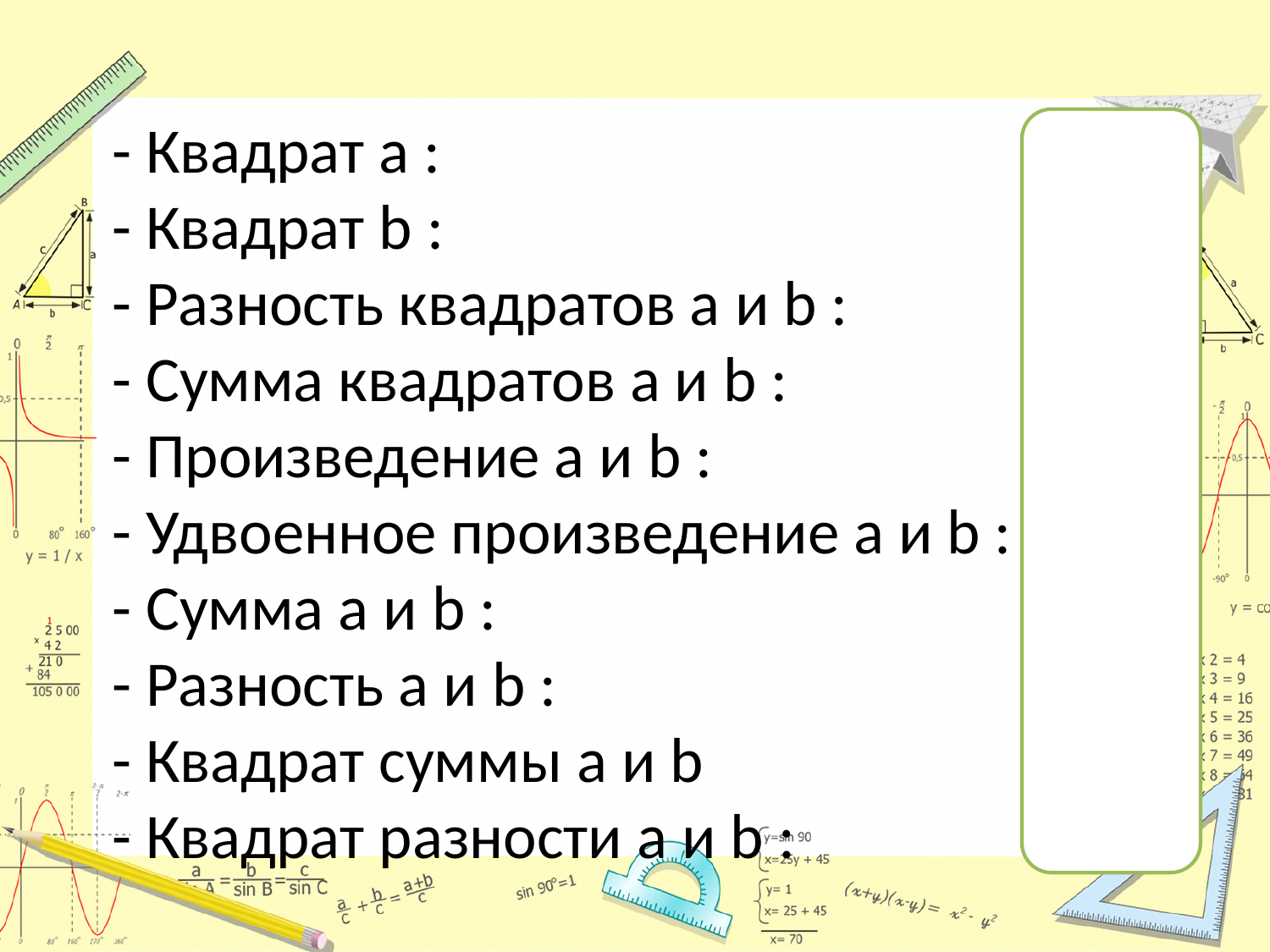

- Квадрат a :                                            a2
- Квадрат b :                                             b2
- Разность квадратов a и b :             a2 – b2
- Сумма квадратов a и b :                  a2 +b2
- Произведение a и b :                           ab
- Удвоенное произведение a и b :     2ab
- Сумма a и b :                                         a+b
- Разность a и b :                                      a-b
- Квадрат суммы a и b                       (a+b)2
- Квадрат разности a и b :                 (a-b)2